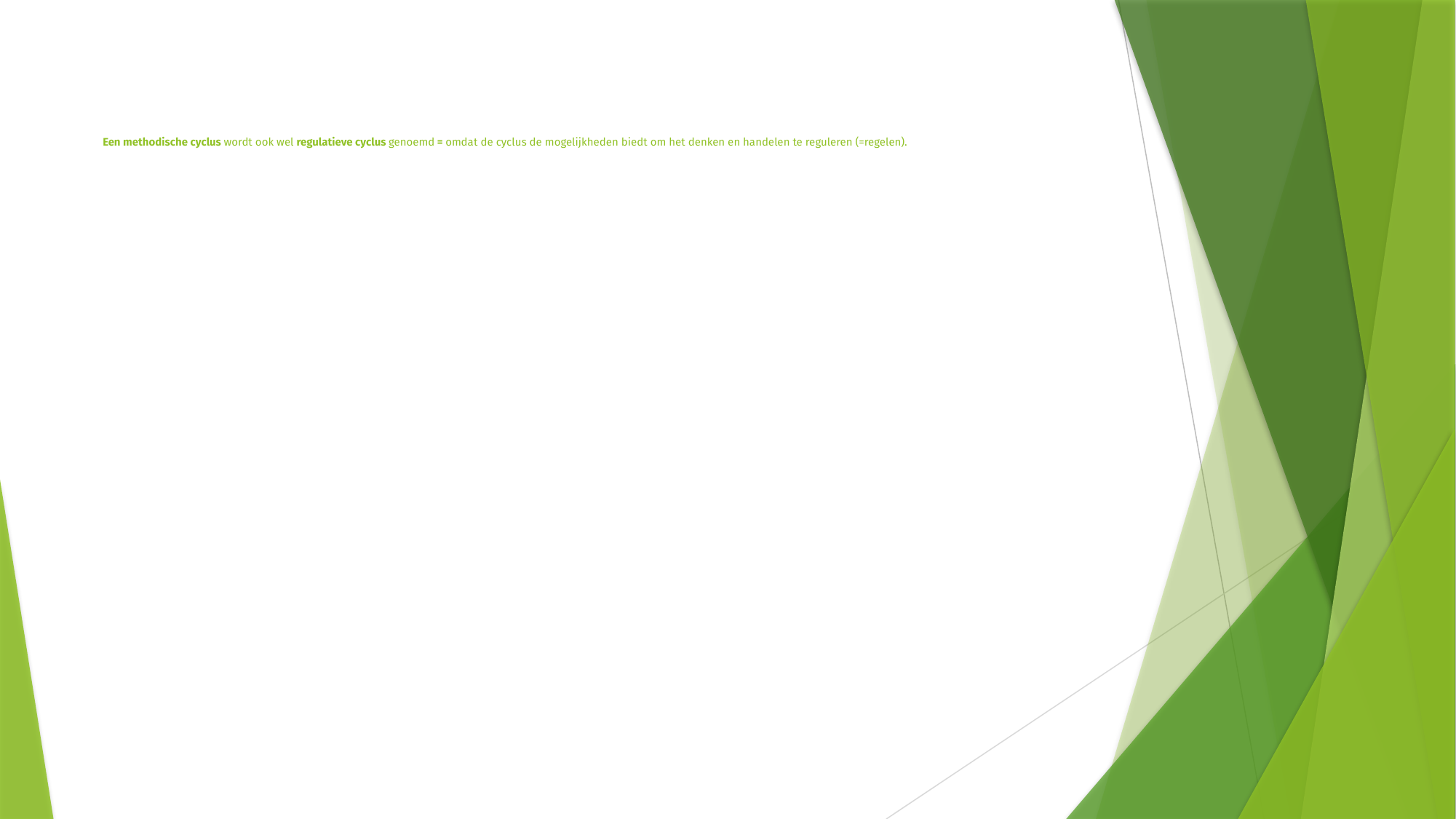

# Een methodische cyclus wordt ook wel regulatieve cyclus genoemd = omdat de cyclus de mogelijkheden biedt om het denken en handelen te reguleren (=regelen).